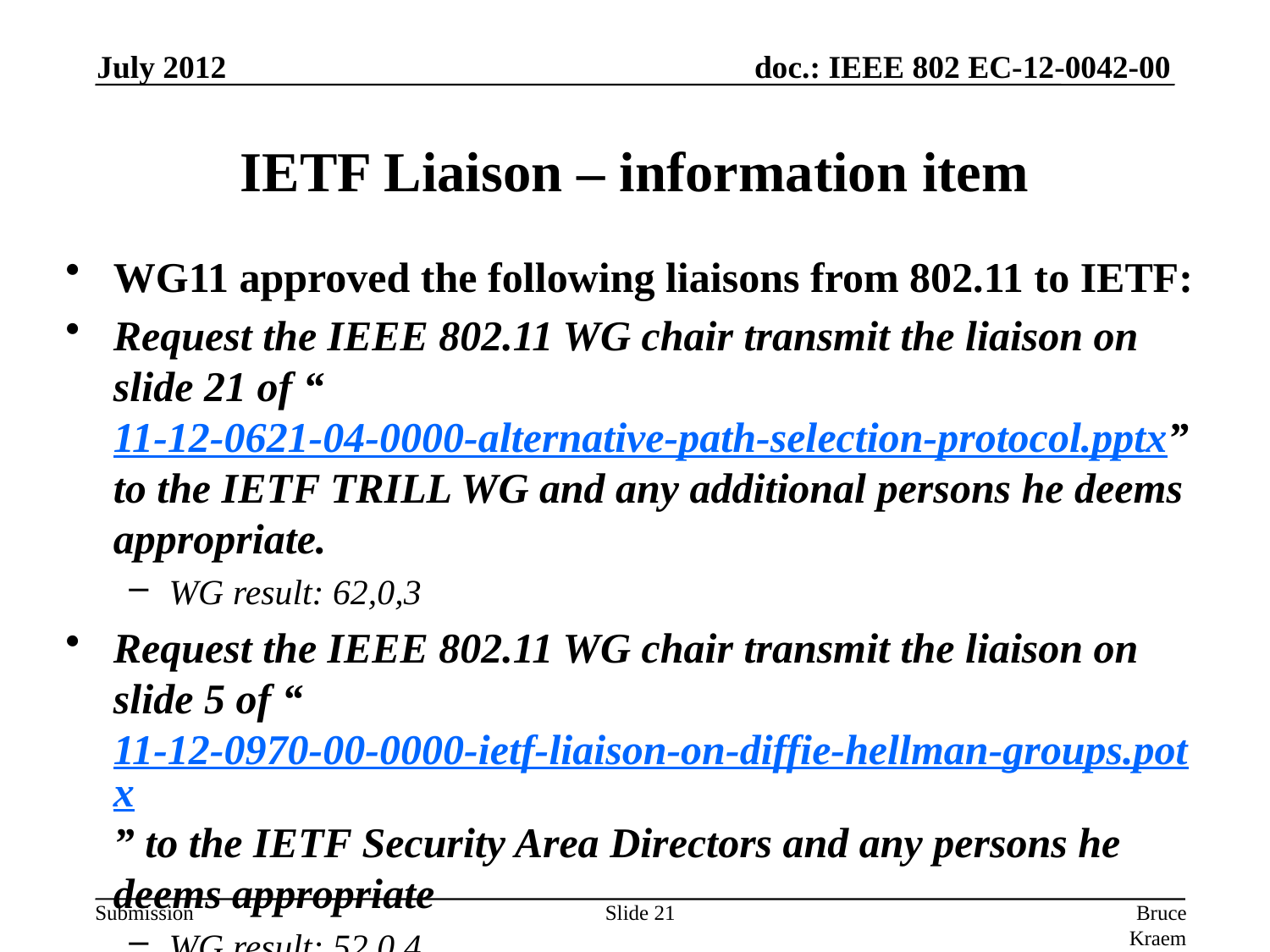

July 2012
# IETF Liaison – information item
WG11 approved the following liaisons from 802.11 to IETF:
Request the IEEE 802.11 WG chair transmit the liaison on slide 21 of “11-12-0621-04-0000-alternative-path-selection-protocol.pptx” to the IETF TRILL WG and any additional persons he deems appropriate.
WG result: 62,0,3
Request the IEEE 802.11 WG chair transmit the liaison on slide 5 of “11-12-0970-00-0000-ietf-liaison-on-diffie-hellman-groups.potx” to the IETF Security Area Directors and any persons he deems appropriate
WG result: 52,0,4
Slide 21
Bruce Kraemer,  Marvell